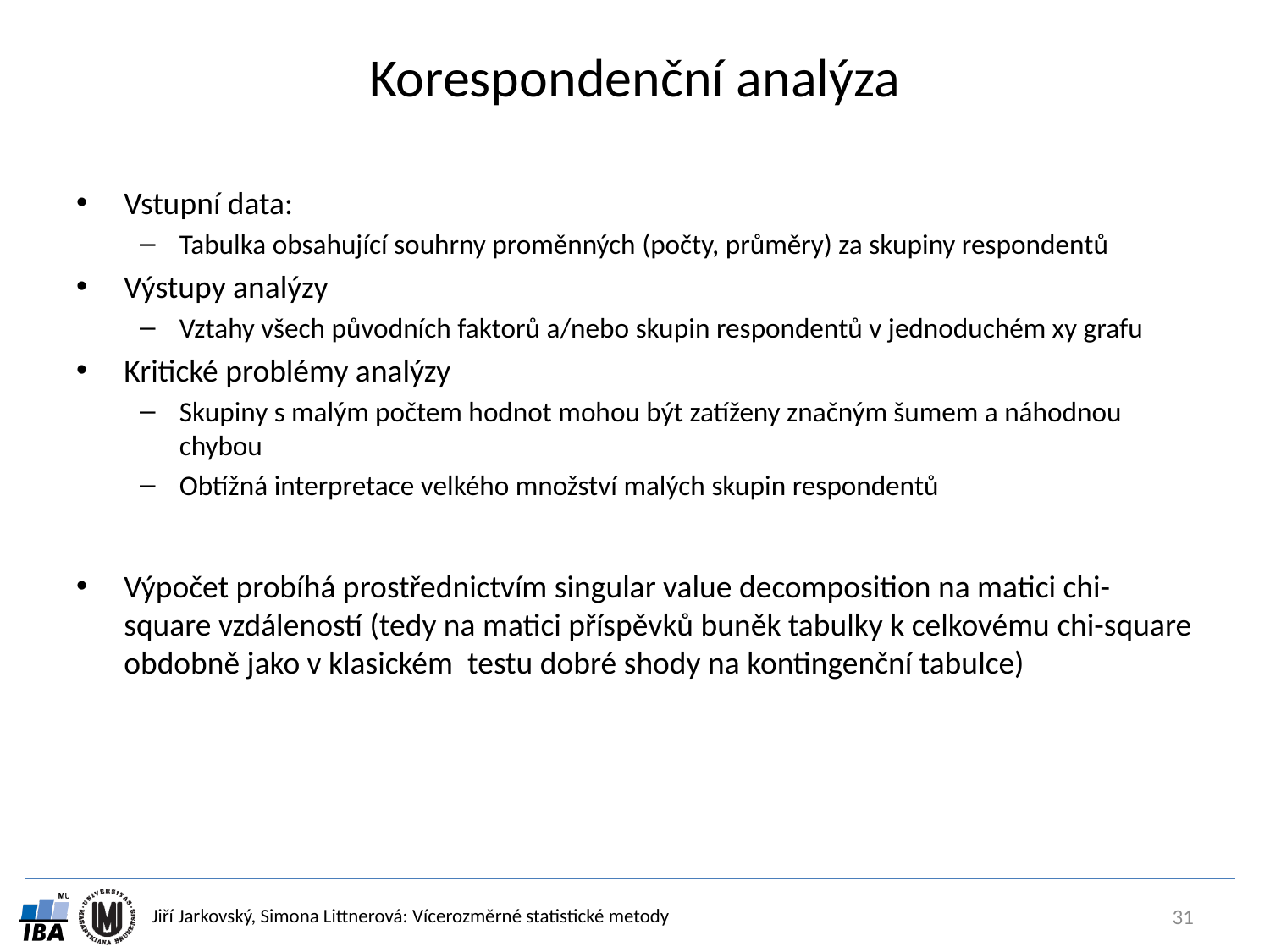

# Korespondenční analýza
Vstupní data:
Tabulka obsahující souhrny proměnných (počty, průměry) za skupiny respondentů
Výstupy analýzy
Vztahy všech původních faktorů a/nebo skupin respondentů v jednoduchém xy grafu
Kritické problémy analýzy
Skupiny s malým počtem hodnot mohou být zatíženy značným šumem a náhodnou chybou
Obtížná interpretace velkého množství malých skupin respondentů

Výpočet probíhá prostřednictvím singular value decomposition na matici chi-square vzdáleností (tedy na matici příspěvků buněk tabulky k celkovému chi-square obdobně jako v klasickém  testu dobré shody na kontingenční tabulce)

31